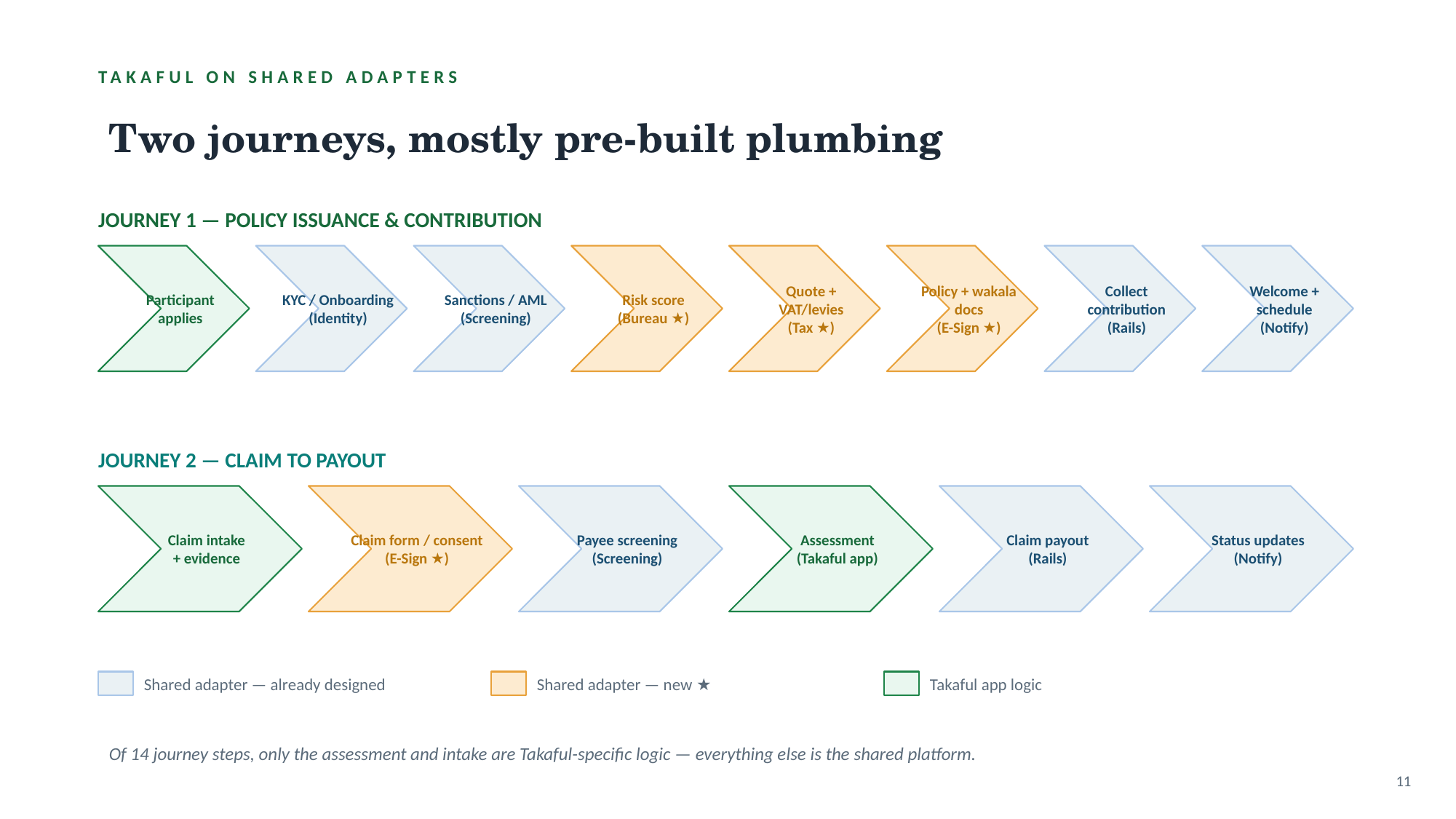

TAKAFUL ON SHARED ADAPTERS
Two journeys, mostly pre-built plumbing
JOURNEY 1 — POLICY ISSUANCE & CONTRIBUTION

Participant applies

KYC / Onboarding
(Identity)

Sanctions / AML
(Screening)

Risk score
(Bureau ★)

Quote + VAT/levies
(Tax ★)

Policy + wakala docs
(E-Sign ★)

Collect contribution
(Rails)

Welcome + schedule
(Notify)
JOURNEY 2 — CLAIM TO PAYOUT

Claim intake
+ evidence

Claim form / consent
(E-Sign ★)

Payee screening
(Screening)

Assessment
(Takaful app)

Claim payout
(Rails)

Status updates
(Notify)
Shared adapter — already designed
Shared adapter — new ★
Takaful app logic

Of 14 journey steps, only the assessment and intake are Takaful-specific logic — everything else is the shared platform.
11